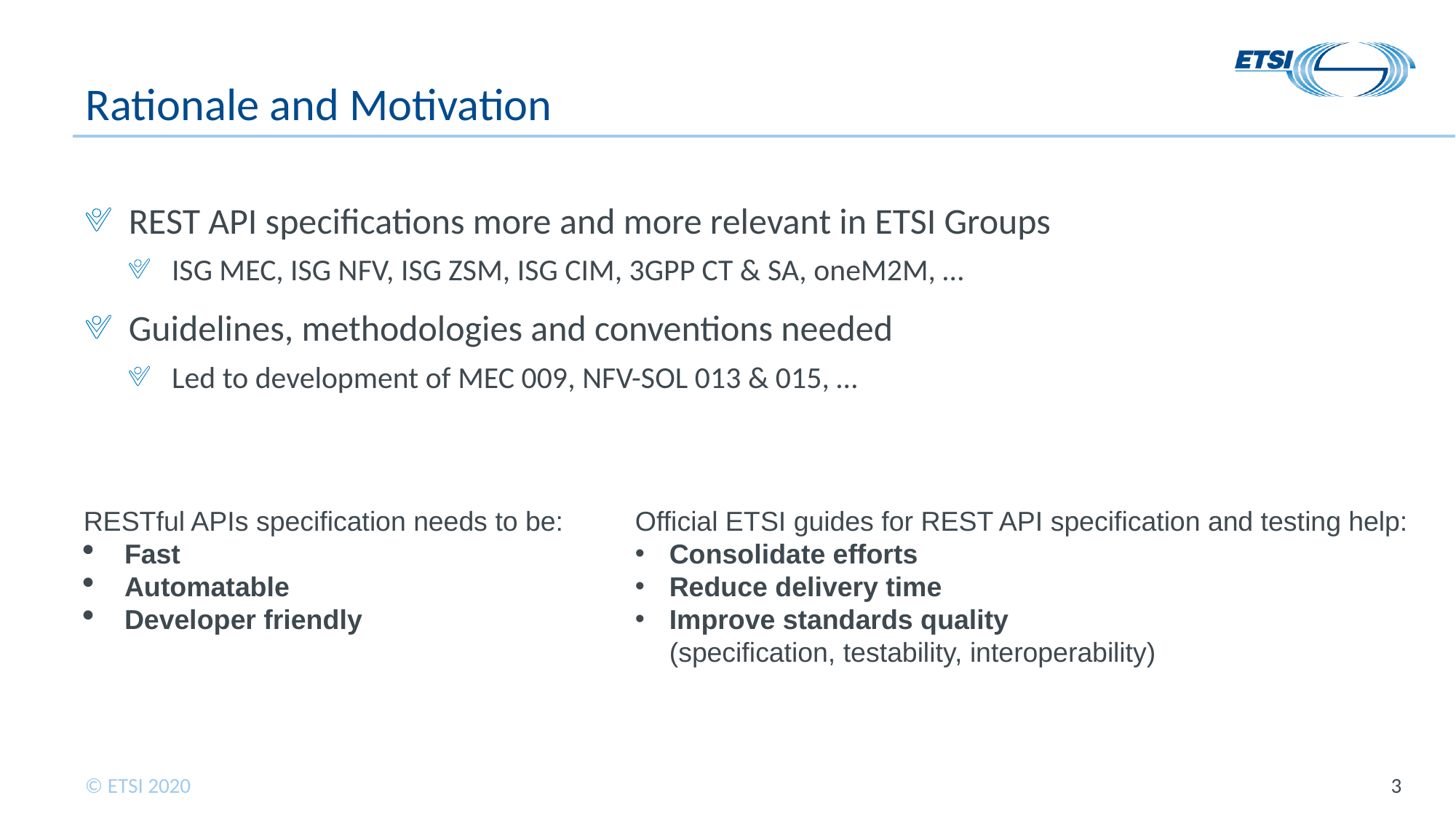

# Rationale and Motivation
REST API specifications more and more relevant in ETSI Groups
ISG MEC, ISG NFV, ISG ZSM, ISG CIM, 3GPP CT & SA, oneM2M, …
Guidelines, methodologies and conventions needed
Led to development of MEC 009, NFV-SOL 013 & 015, …

RESTful APIs specification needs to be:
Fast
Automatable
Developer friendly

Official ETSI guides for REST API specification and testing help:
Consolidate efforts
Reduce delivery time
Improve standards quality
(specification, testability, interoperability)